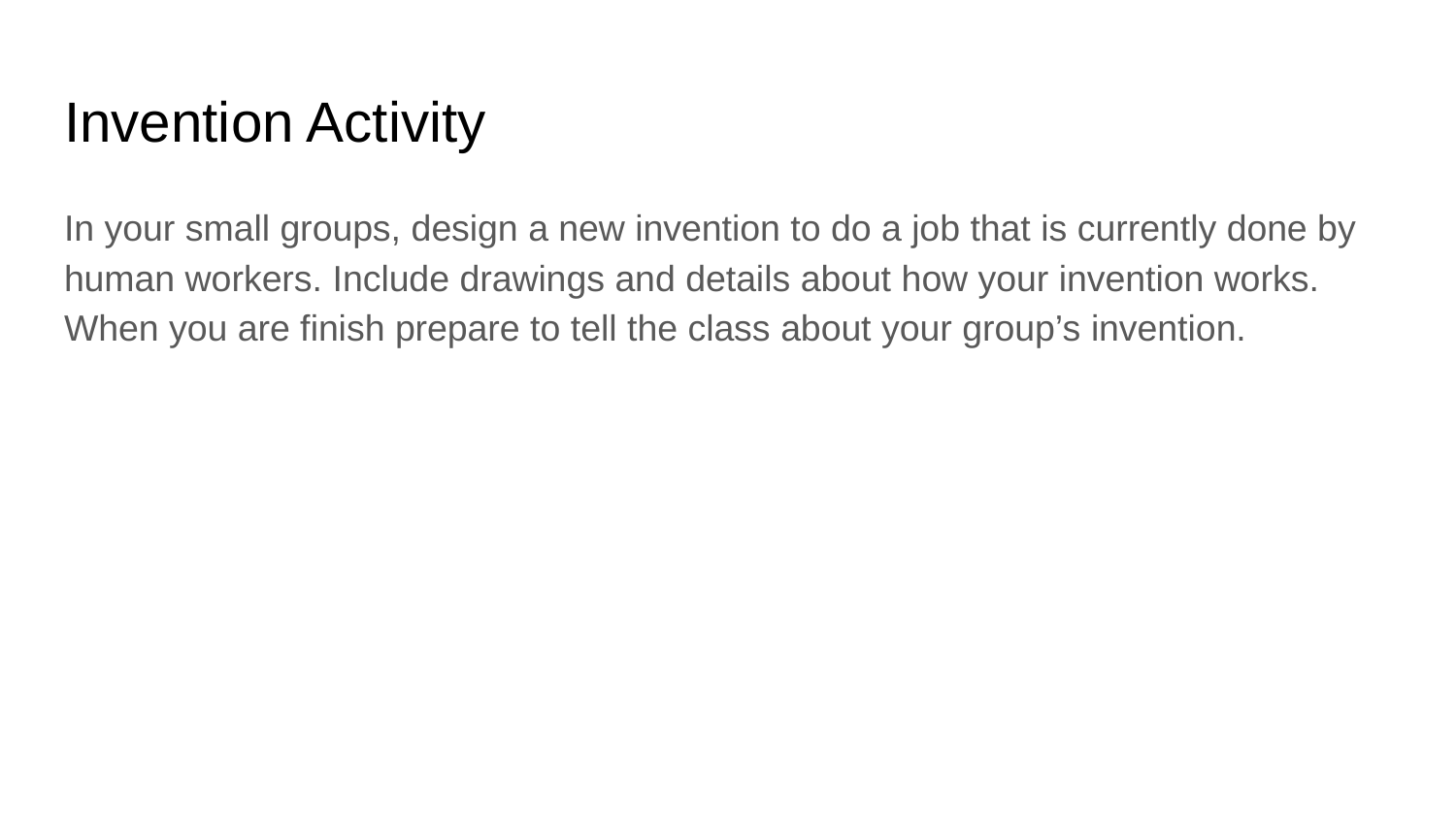

# Invention Activity
In your small groups, design a new invention to do a job that is currently done by human workers. Include drawings and details about how your invention works. When you are finish prepare to tell the class about your group’s invention.